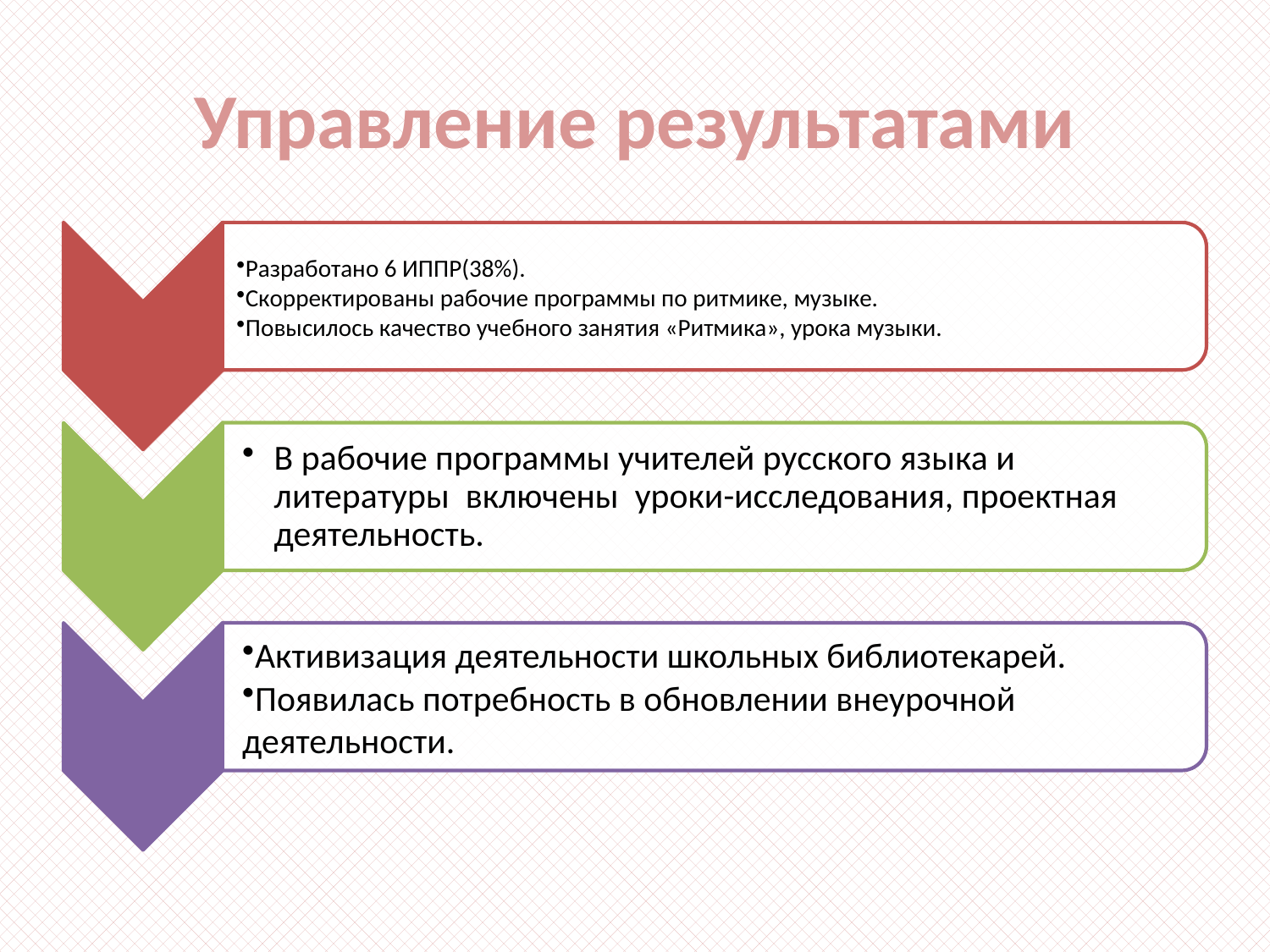

# Управление результатами

Разработано 6 ИППР(38%).
Скорректированы рабочие программы по ритмике, музыке.
Повысилось качество учебного занятия «Ритмика», урока музыки.

В рабочие программы учителей русского языка и литературы  включены  уроки-исследования, проектная деятельность.

Активизация деятельности школьных библиотекарей.
Появилась потребность в обновлении внеурочной деятельности.